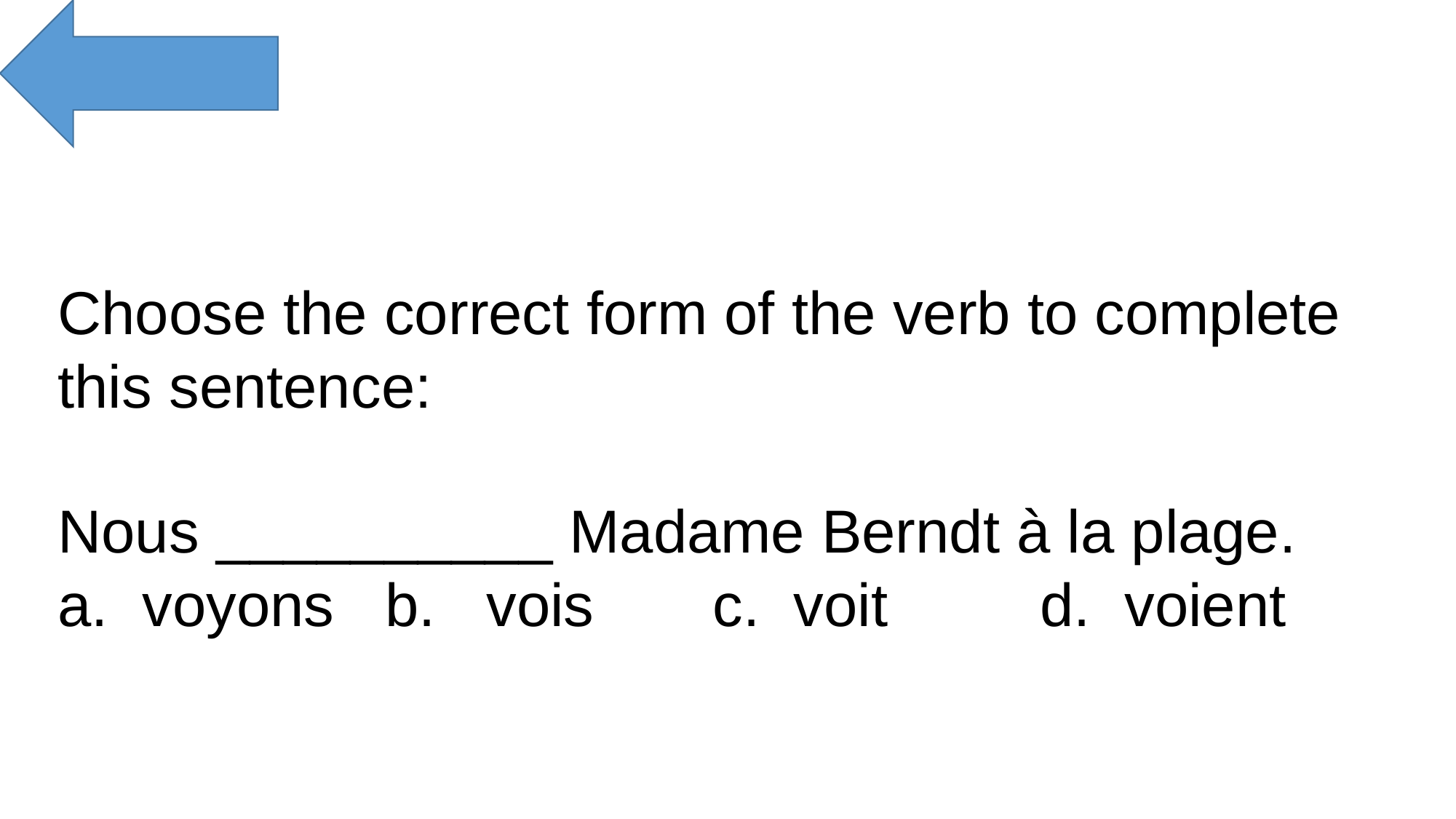

Choose the correct form of the verb to complete this sentence:

Nous __________ Madame Berndt à la plage.
a.  voyons	b.   vois		c.  voit		d.  voient